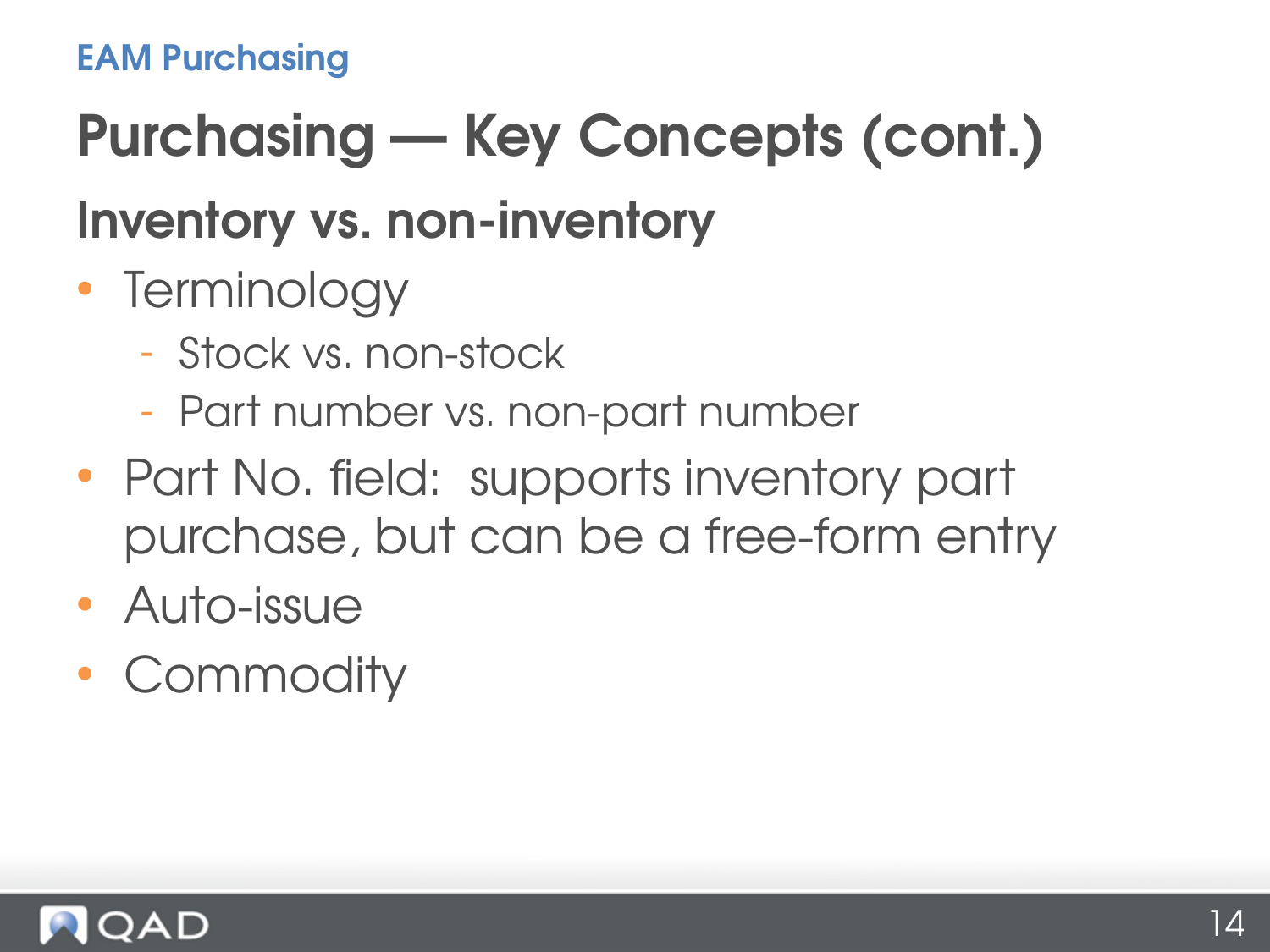

EAM Purchasing
# Purchasing — Key Concepts (cont.)
Inventory vs. non-inventory
Terminology
Stock vs. non-stock
Part number vs. non-part number
Part No. field:  supports inventory part purchase, but can be a free-form entry
Auto-issue
Commodity
14